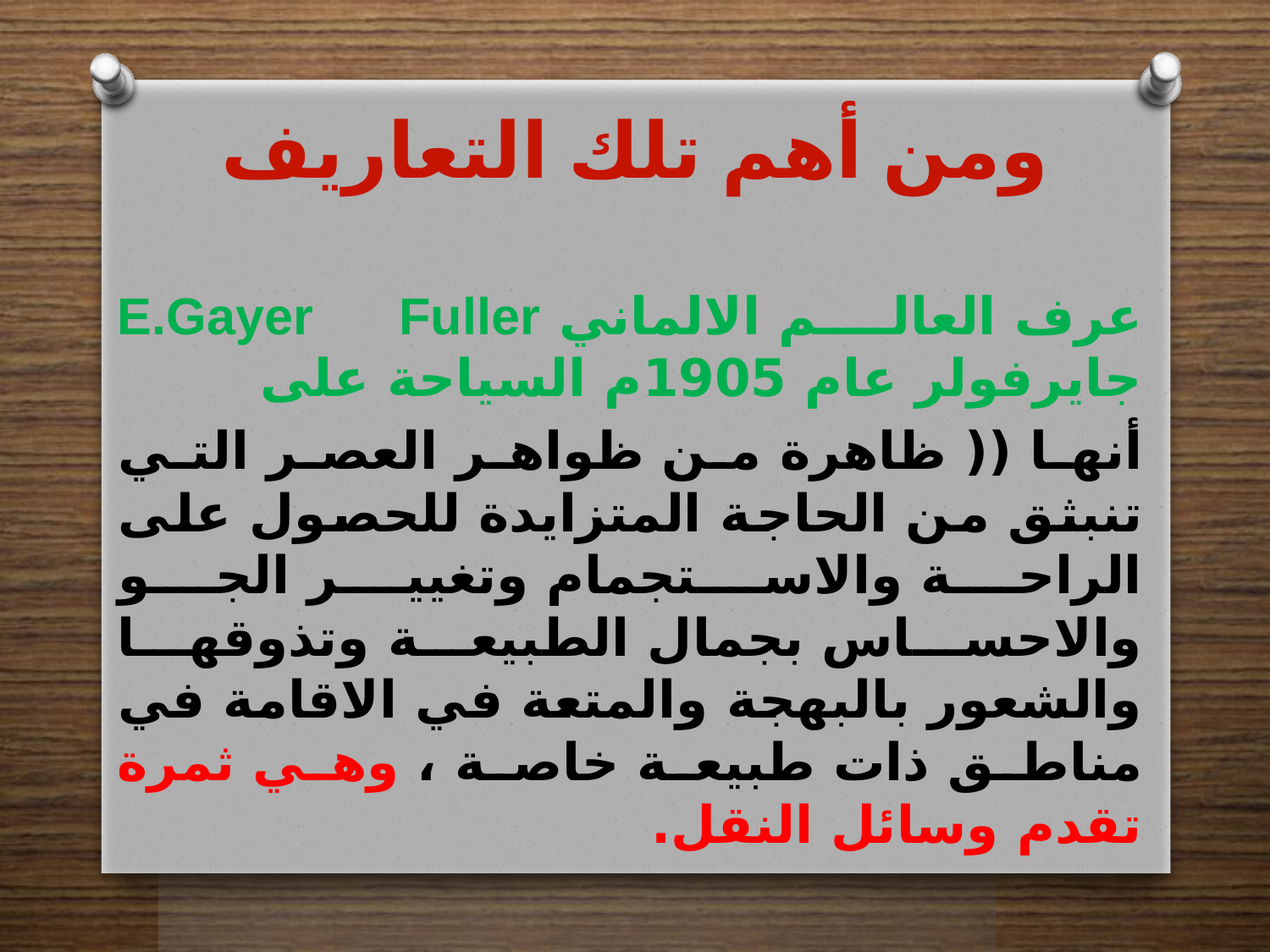

# ومن أهم تلك التعاريف
عرف العالم الالماني E.Gayer Fuller جايرفولر عام 1905م السياحة على
أنها (( ظاهرة من ظواهر العصر التي تنبثق من الحاجة المتزايدة للحصول على الراحة والاستجمام وتغيير الجو والاحساس بجمال الطبيعة وتذوقها والشعور بالبهجة والمتعة في الاقامة في مناطق ذات طبيعة خاصة ، وهي ثمرة تقدم وسائل النقل.